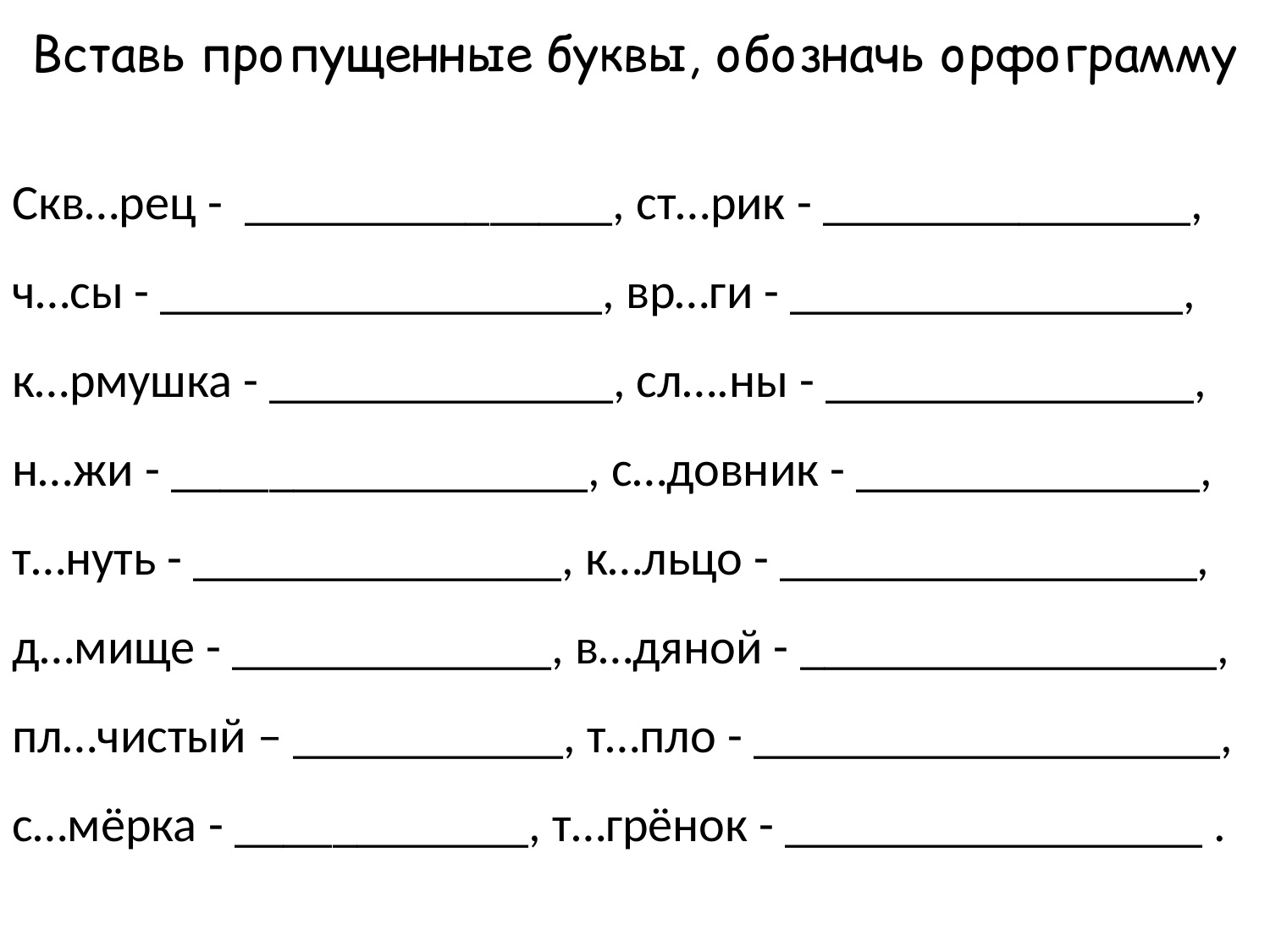

Вставь пропущенные буквы, обозначь орфограмму

Скв…рец -  _______________, ст…рик - _______________,
ч…сы - __________________, вр…ги - ________________,
к…рмушка - ______________, сл….ны - _______________,
н…жи - _________________, с…довник - ______________,
т…нуть - _______________, к…льцо - _________________,
д…мище - _____________, в…дяной - _________________,
пл…чистый – ___________, т…пло - ___________________,
с…мёрка - ____________, т…грёнок - _________________ .